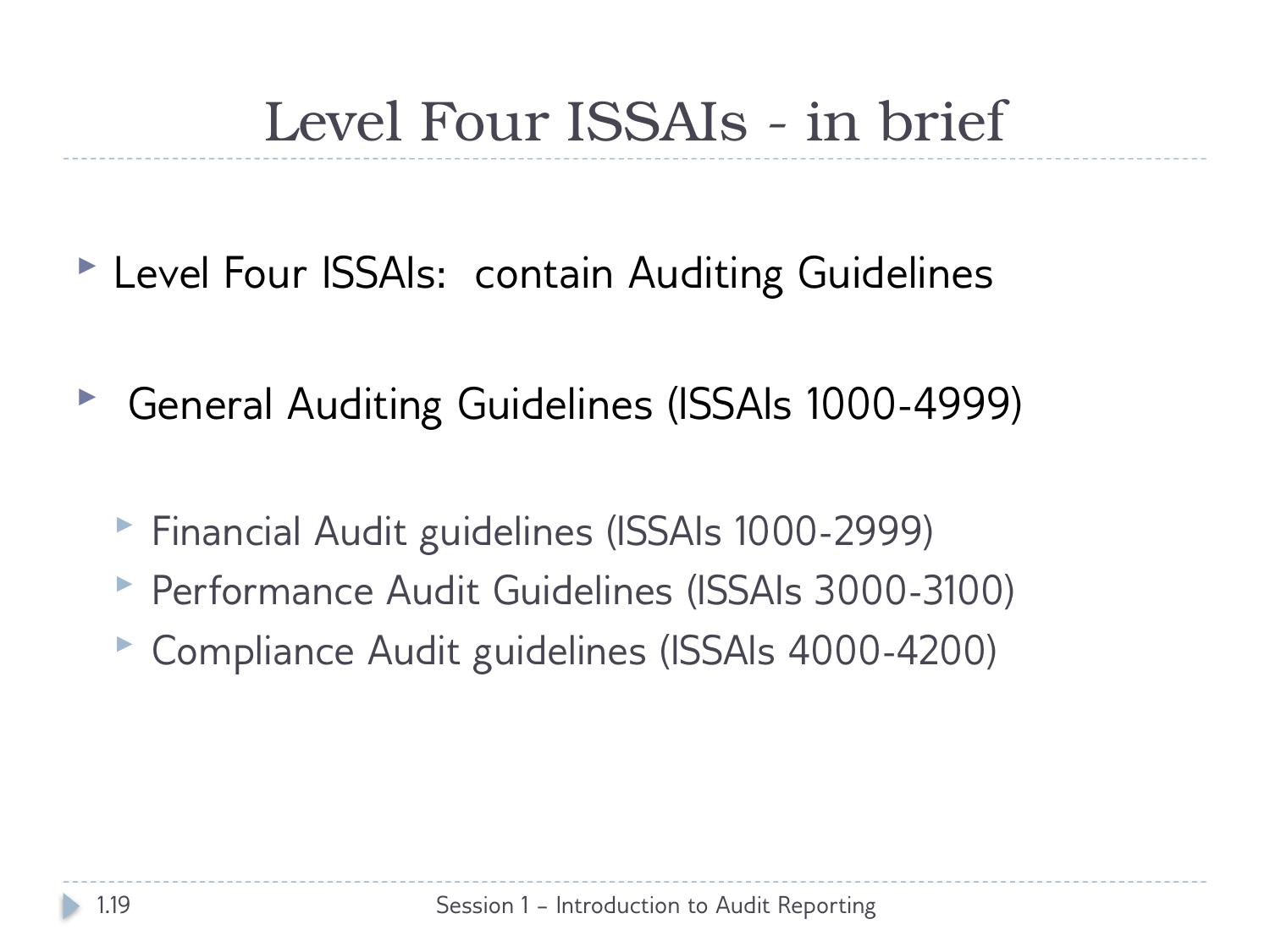

# Level Four ISSAIs - in brief
Level Four ISSAIs:  contain Auditing Guidelines

 General Auditing Guidelines (ISSAIs 1000-4999)

Financial Audit guidelines (ISSAIs 1000-2999)
Performance Audit Guidelines (ISSAIs 3000-3100)
Compliance Audit guidelines (ISSAIs 4000-4200)

1.19
Session 1 – Introduction to Audit Reporting